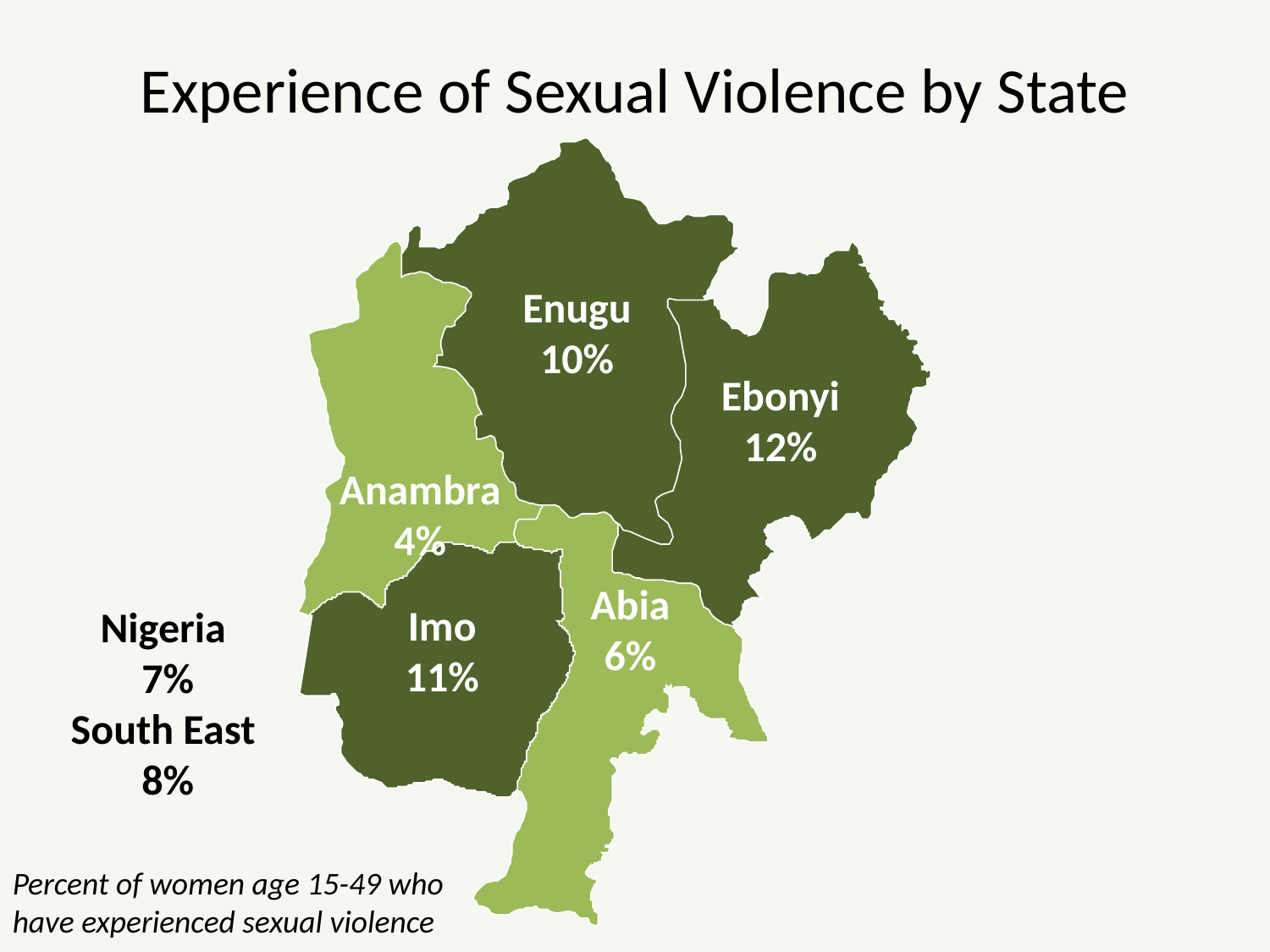

# Experience of Sexual Violence by State

Enugu
10%
Ebonyi
12%
Anambra
4%
Abia
6%
Imo
11%
Nigeria
7%
South East
8%
Percent of women age 15-49 who
have experienced sexual violence